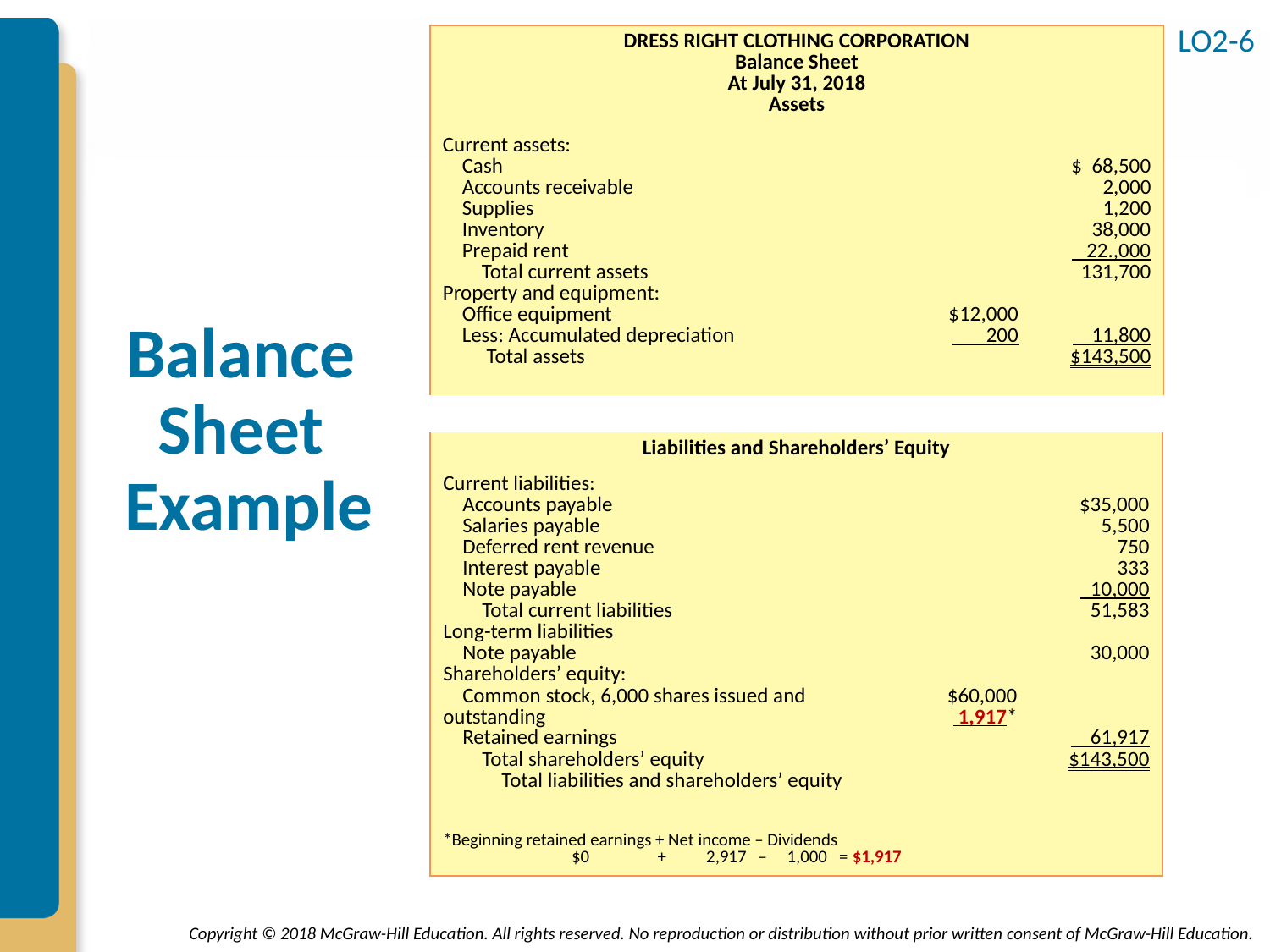

LO2-6
| DRESS RIGHT CLOTHING CORPORATION Balance Sheet At July 31, 2018 Assets |  |  |
| --- | --- | --- |
| Current assets: Cash Accounts receivable Supplies Inventory Prepaid rent Total current assets Property and equipment: Office equipment Less: Accumulated depreciation Total assets | $12,000 200 | $ 68,500 2,000 1,200 38,000 22.,000 131,700 11,800 $143,500 |
# Balance Sheet Example
| Liabilities and Shareholders’ Equity |  |  |
| --- | --- | --- |
| Current liabilities: Accounts payable Salaries payable Deferred rent revenue Interest payable Note payable Total current liabilities Long-term liabilities Note payable Shareholders’ equity: Common stock, 6,000 shares issued and outstanding Retained earnings Total shareholders’ equity Total liabilities and shareholders’ equity | $60,000 1,917\* | $35,000 5,500 750 333 10,000 51,583 30,000 61,917 $143,500 |
| \*Beginning retained earnings + Net income – Dividends $0 + 2,917 – 1,000 = $1,917 |  |  |